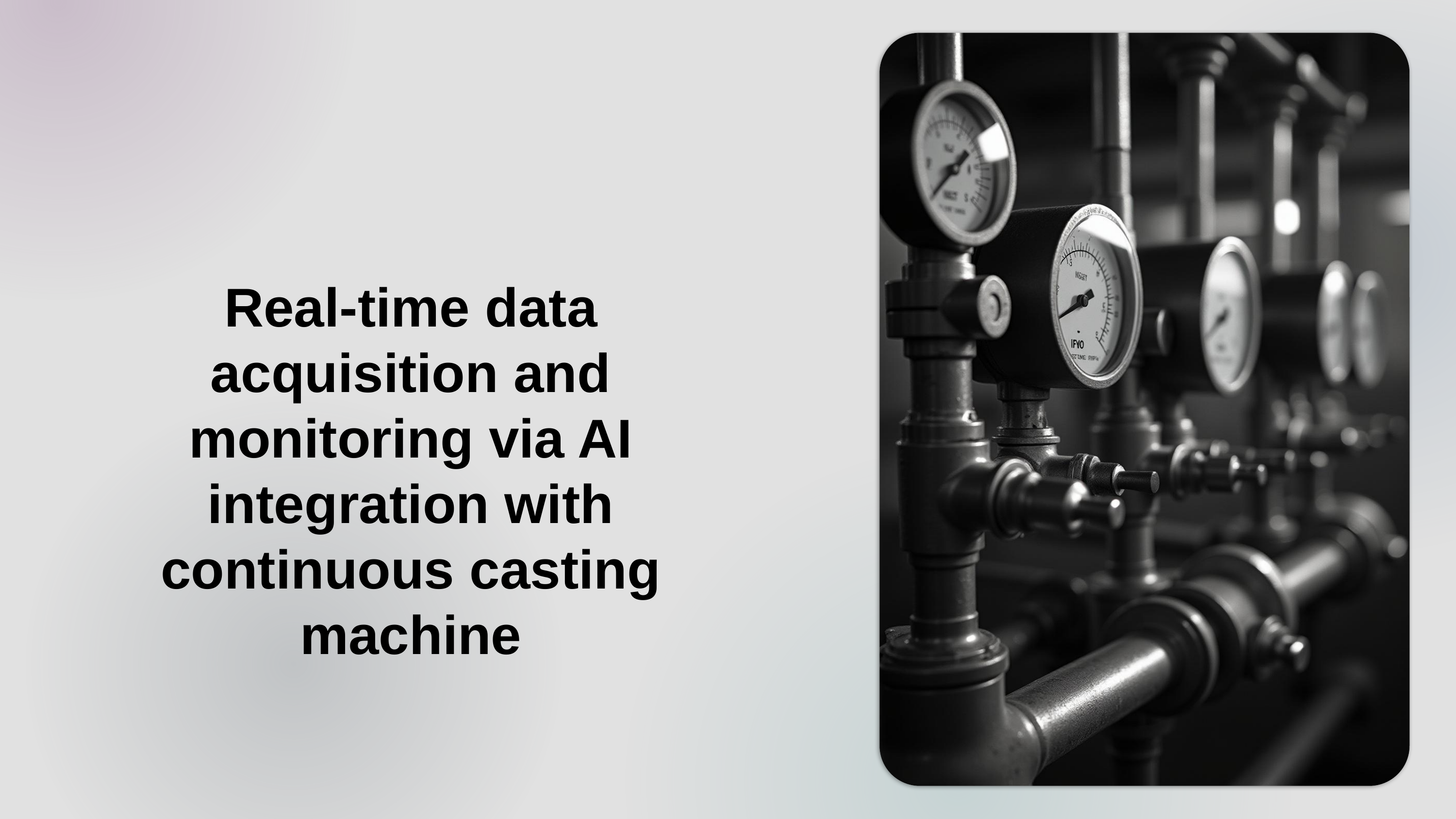

Real-time data acquisition and monitoring via AI integration with continuous casting machine